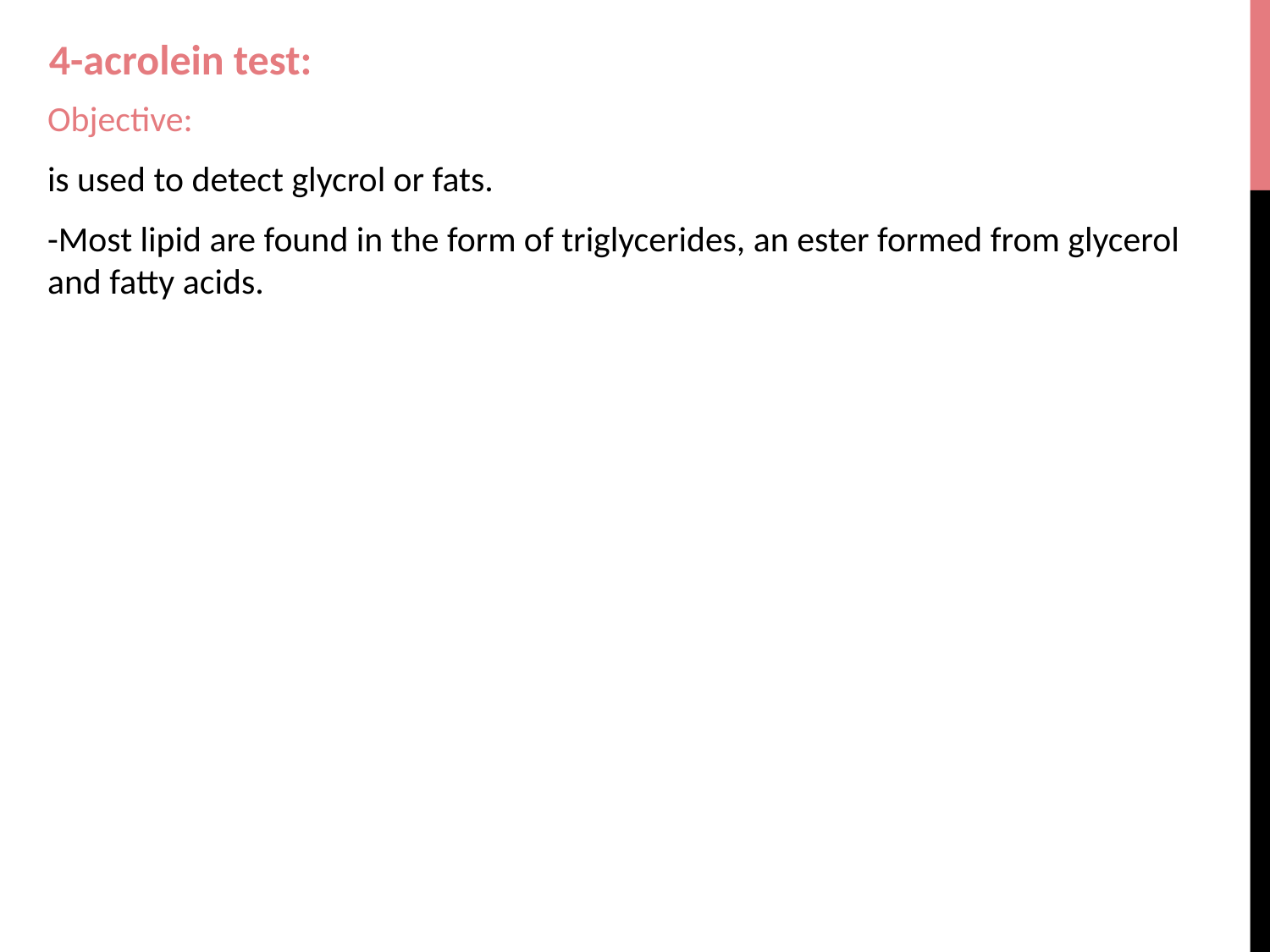

4-acrolein test:
Objective:
is used to detect glycrol or fats.
-Most lipid are found in the form of triglycerides, an ester formed from glycerol and fatty acids.